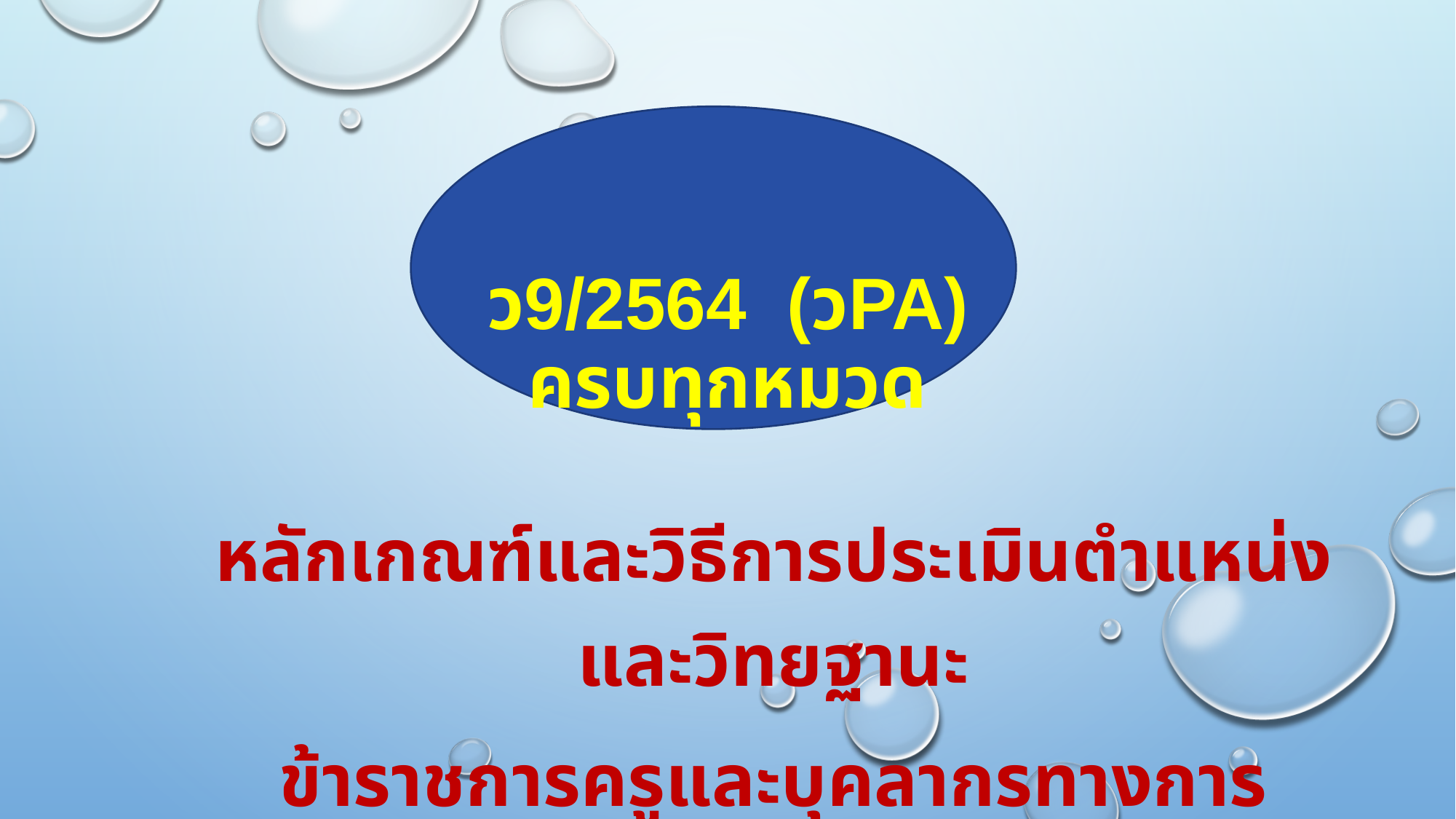

# ว9/2564  (วPA) ครบทุกหมวด
หลักเกณฑ์และวิธีการประเมินตำแหน่งและวิทยฐานะ
ข้าราชการครูและบุคลากรทางการศึกษา ตำแหน่งครู